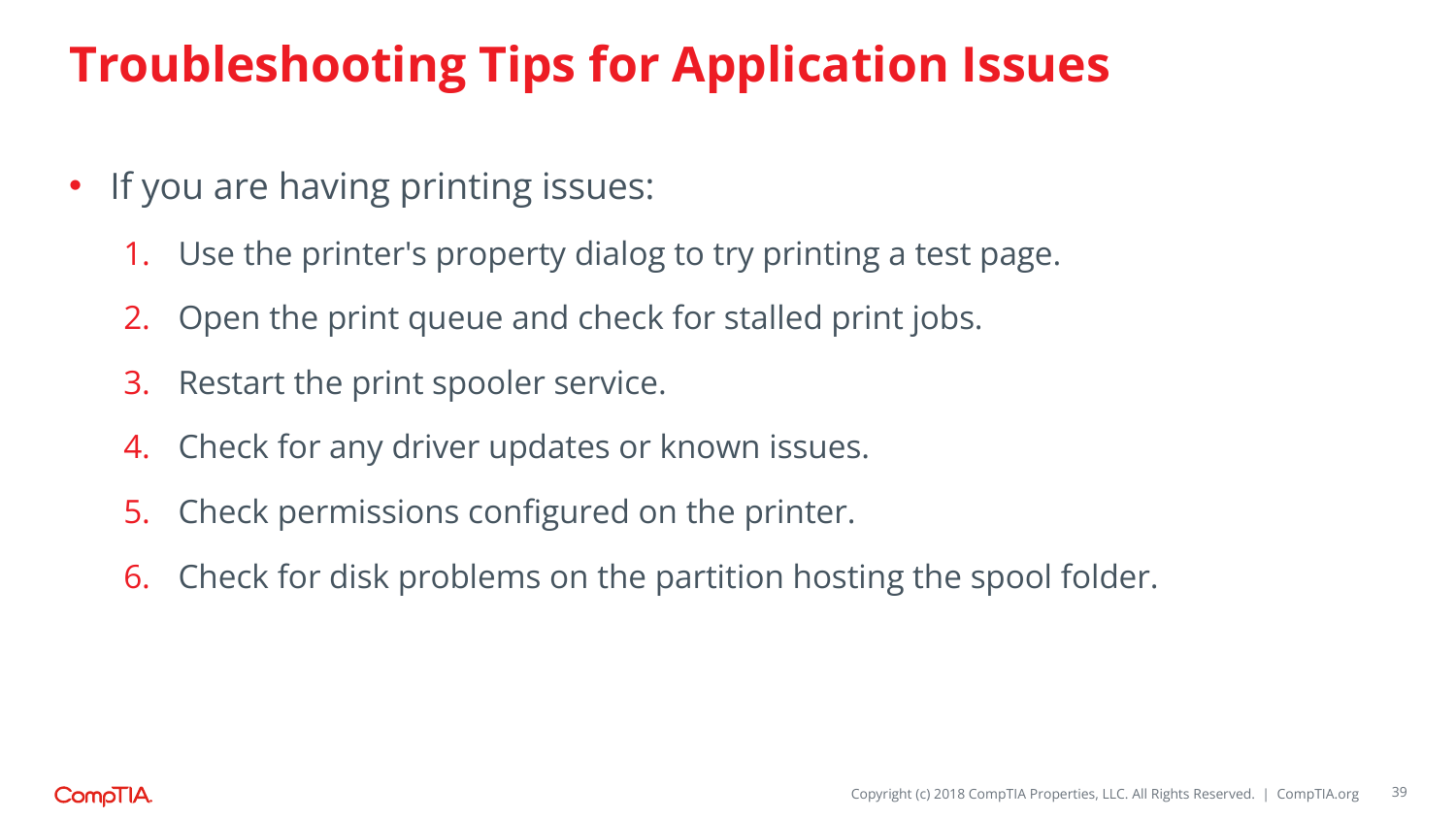

# Troubleshooting Tips for Application Issues
If you are having printing issues:
Use the printer's property dialog to try printing a test page.
Open the print queue and check for stalled print jobs.
Restart the print spooler service.
Check for any driver updates or known issues.
Check permissions configured on the printer.
Check for disk problems on the partition hosting the spool folder.
39